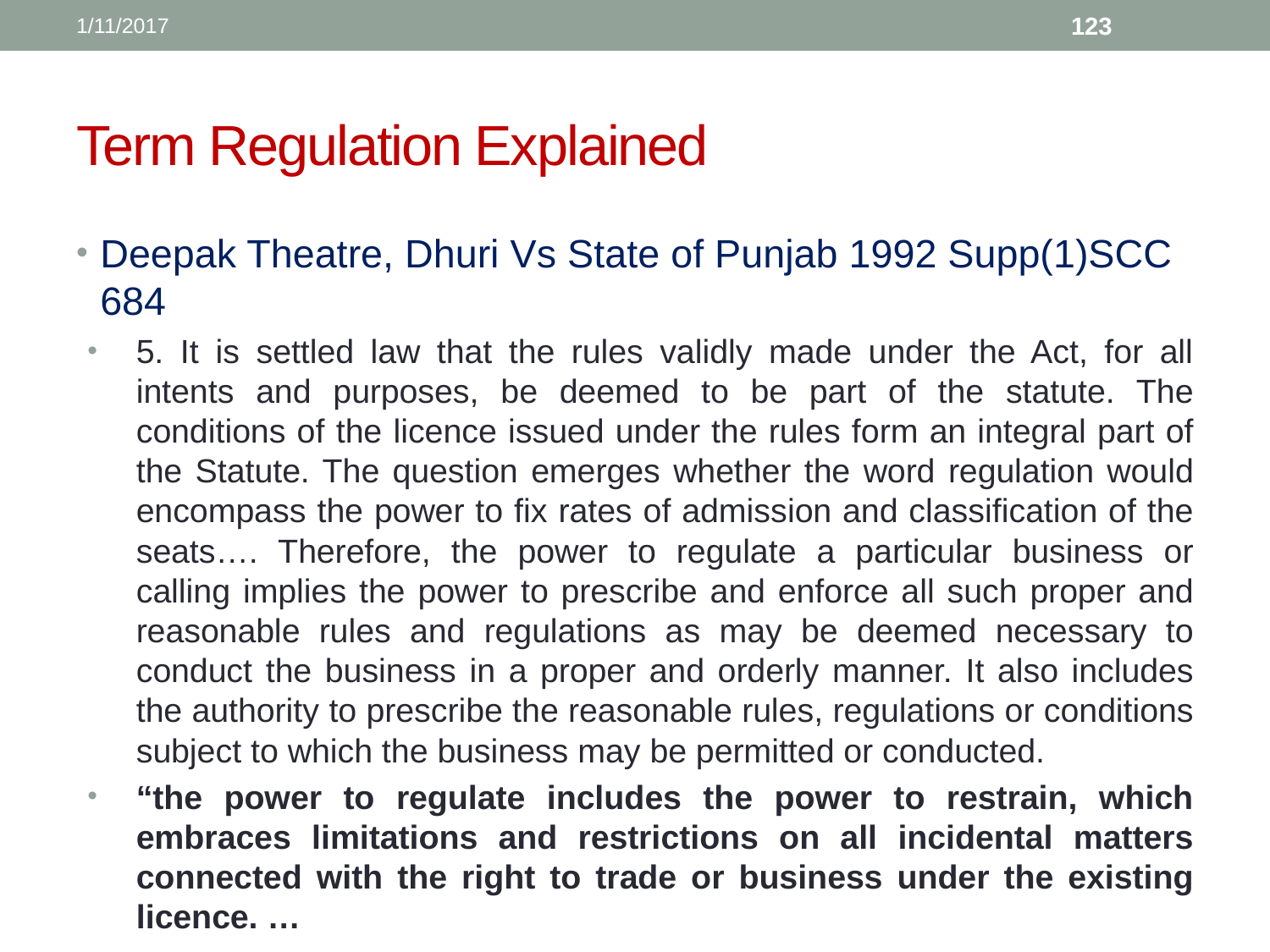

1/11/2017
123
# Term Regulation Explained
Deepak Theatre, Dhuri Vs State of Punjab 1992 Supp(1)SCC 684
5. It is settled law that the rules validly made under the Act, for all intents and purposes, be deemed to be part of the statute. The conditions of the licence issued under the rules form an integral part of the Statute. The question emerges whether the word regulation would encompass the power to fix rates of admission and classification of the seats…. Therefore, the power to regulate a particular business or calling implies the power to prescribe and enforce all such proper and reasonable rules and regulations as may be deemed necessary to conduct the business in a proper and orderly manner. It also includes the authority to prescribe the reasonable rules, regulations or conditions subject to which the business may be permitted or conducted.
“the power to regulate includes the power to restrain, which embraces limitations and restrictions on all incidental matters connected with the right to trade or business under the existing licence. …